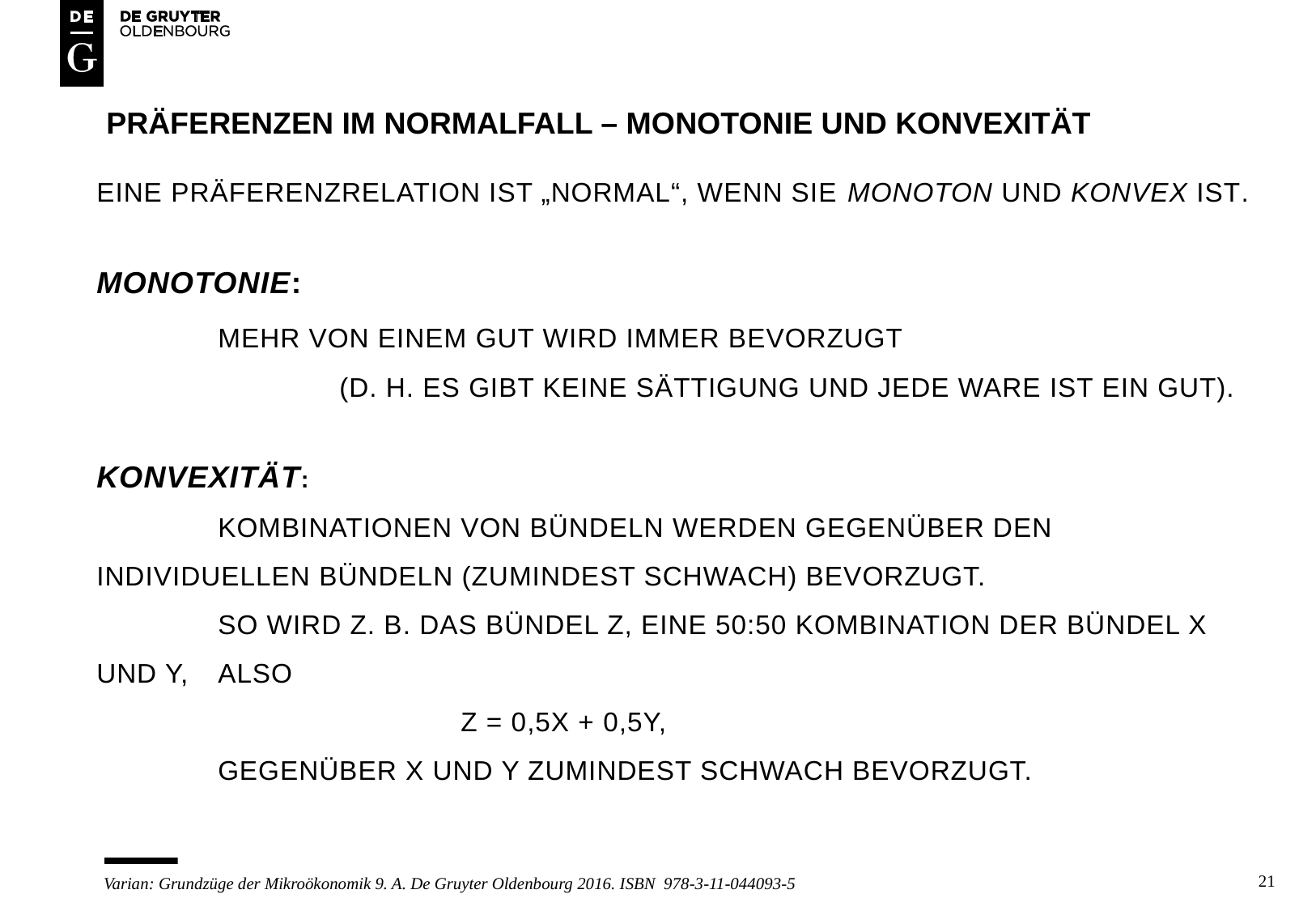

# Präferenzen im Normalfall – Monotonie und konvexität
Eine Präferenzrelation ist „normal“, wenn sie MONOTON UND KONVEX IST.
Monotonie:
	Mehr von einem Gut wird immer bevorzugt
		(d. h. es gibt keine Sättigung und jede Ware ist ein Gut).
Konvexität:
	Kombinationen von Bündeln werden gegenüber den individuellen Bündeln (zumindest schwach) bevorzugt.
	So wird z. B. das Bündel z, eine 50:50 Kombination der Bündel x und y, 	also
			z = 0,5x + 0,5y,
	gegenüber x und y zumindest schwach bevorzugt.

21
Varian: Grundzüge der Mikroökonomik 9. A. De Gruyter Oldenbourg 2016. ISBN  978-3-11-044093-5